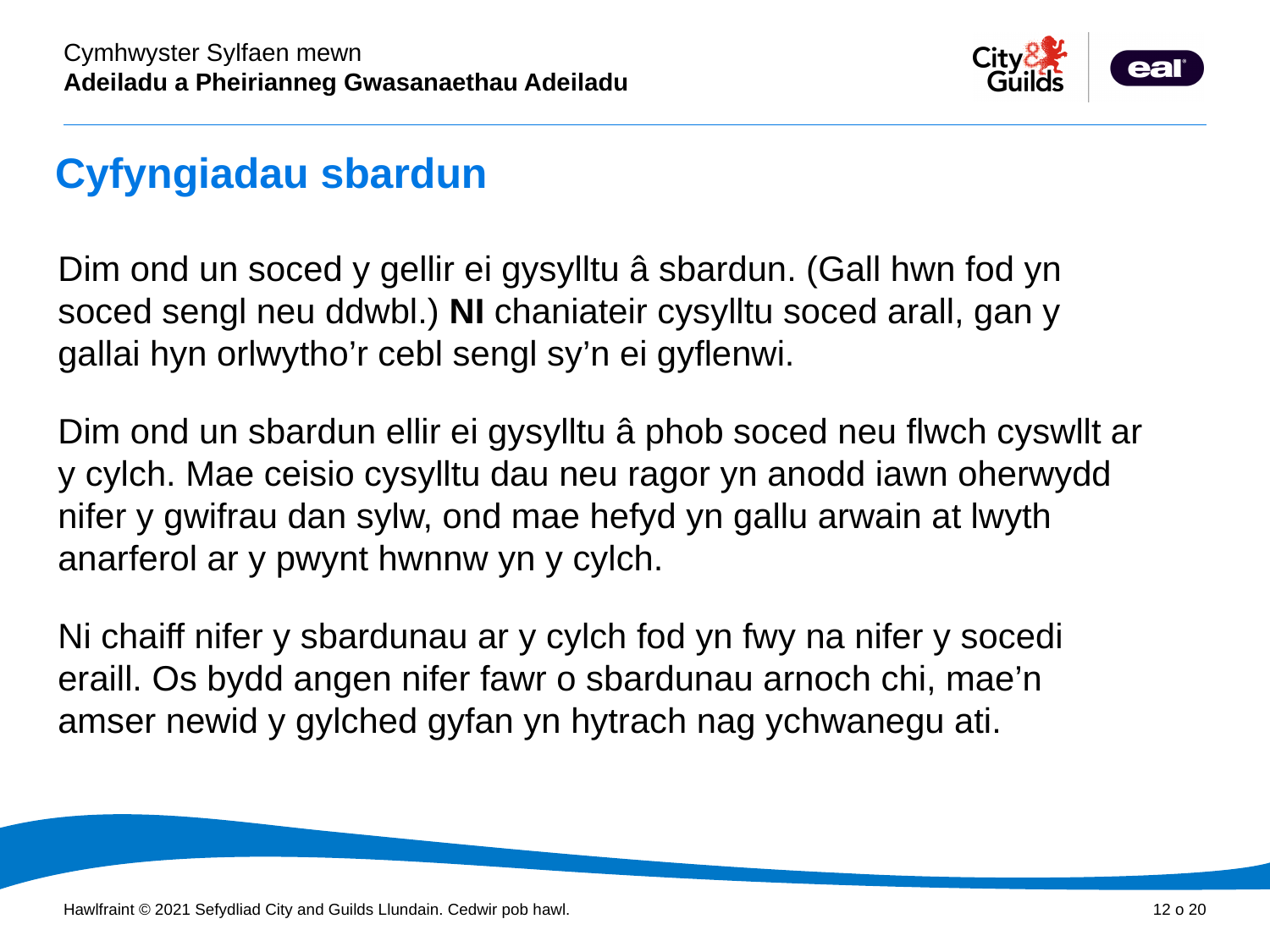

# Cyfyngiadau sbardun
Dim ond un soced y gellir ei gysylltu â sbardun. (Gall hwn fod yn soced sengl neu ddwbl.) NI chaniateir cysylltu soced arall, gan y gallai hyn orlwytho’r cebl sengl sy’n ei gyflenwi.
Dim ond un sbardun ellir ei gysylltu â phob soced neu flwch cyswllt ar y cylch. Mae ceisio cysylltu dau neu ragor yn anodd iawn oherwydd nifer y gwifrau dan sylw, ond mae hefyd yn gallu arwain at lwyth anarferol ar y pwynt hwnnw yn y cylch.
Ni chaiff nifer y sbardunau ar y cylch fod yn fwy na nifer y socedi eraill. Os bydd angen nifer fawr o sbardunau arnoch chi, mae’n amser newid y gylched gyfan yn hytrach nag ychwanegu ati.